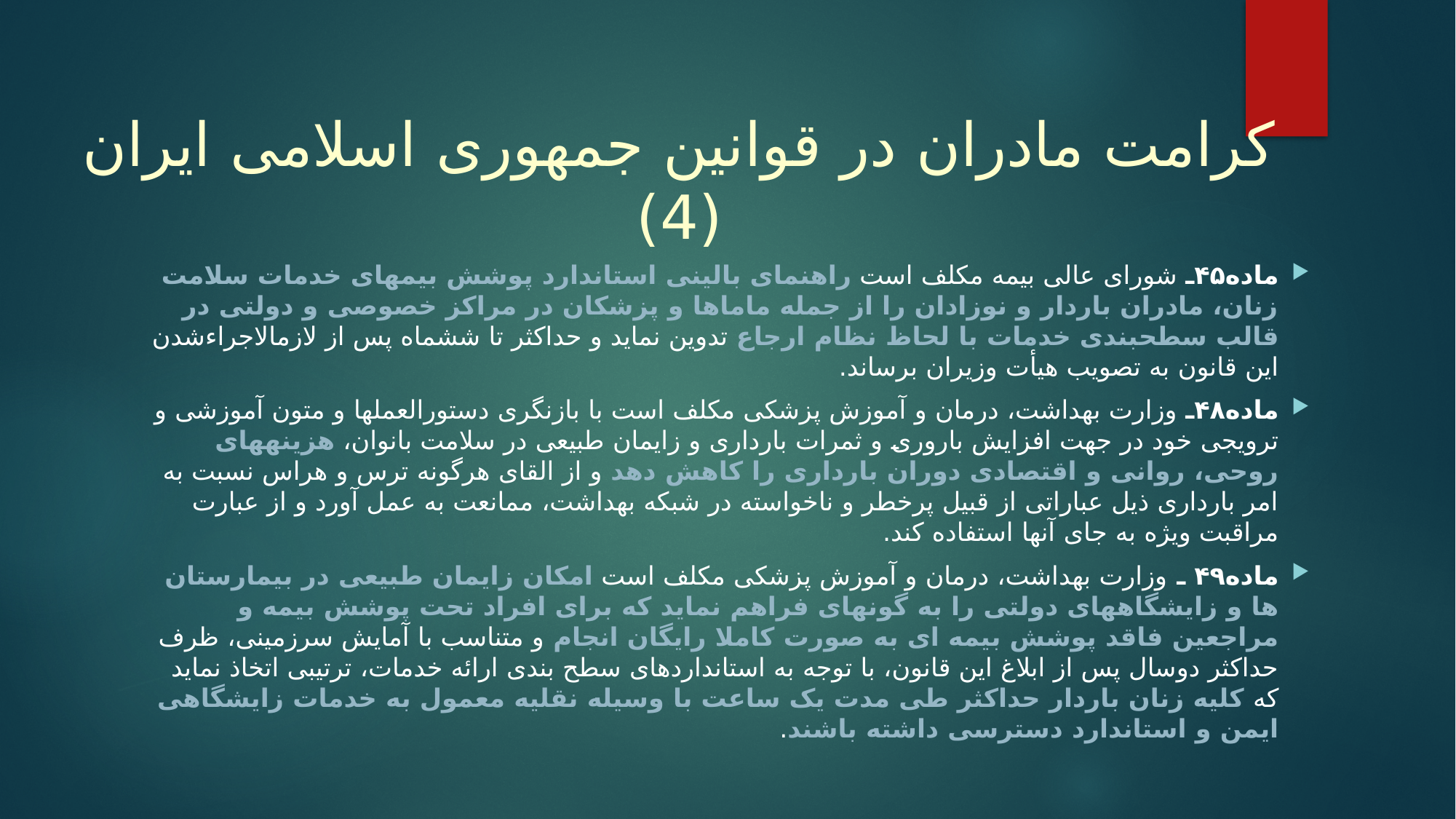

# کرامت مادران در قوانین جمهوری اسلامی ایران (4)
ماده۴۵ـ شورای عالی بیمه مکلف است راهنمای بالینی استاندارد پوشش بیمه­ای خدمات سلامت زنان، مادران باردار و نوزادان را از جمله ماماها و پزشکان در مراکز خصوصی و دولتی در قالب سطح­بندی خدمات با لحاظ نظام ارجاع تدوین نماید و حداکثر تا شش­ماه پس از لازم­الاجراءشدن این قانون به تصویب هیأت وزیران برساند.
ماده۴۸ـ وزارت بهداشت، درمان و آموزش پزشکی مکلف است با بازنگری دستورالعمل­ها و متون آموزشی و ترویجی خود در جهت افزایش باروری و ثمرات بارداری و زایمان طبیعی در سلامت بانوان، هزینه­های روحی، روانی و اقتصادی دوران بارداری را کاهش دهد و از القای هرگونه ترس و هراس نسبت به امر بارداری ذیل عباراتی از قبیل پرخطر و ناخواسته در شبکه بهداشت، ممانعت به عمل آورد و از عبارت مراقبت ویژه به جای آنها استفاده کند.
ماده۴۹ ـ وزارت بهداشت، درمان و آموزش پزشکی مکلف است امکان زایمان طبیعی در بیمارستان ها و زایشگاههای دولتی را به گونه­ای فراهم نماید که برای افراد تحت پوشش بیمه و مراجعین فاقد پوشش بیمه ای به صورت کاملا رایگان انجام و متناسب با آمایش سرزمینی، ظرف حداکثر دوسال پس از ابلاغ این قانون، با توجه به استانداردهای سطح بندی ارائه خدمات، ترتیبی اتخاذ نماید که کلیه زنان باردار حداکثر طی مدت یک ساعت با وسیله نقلیه معمول به خدمات زایشگاهی ایمن و استاندارد دسترسی داشته باشند.